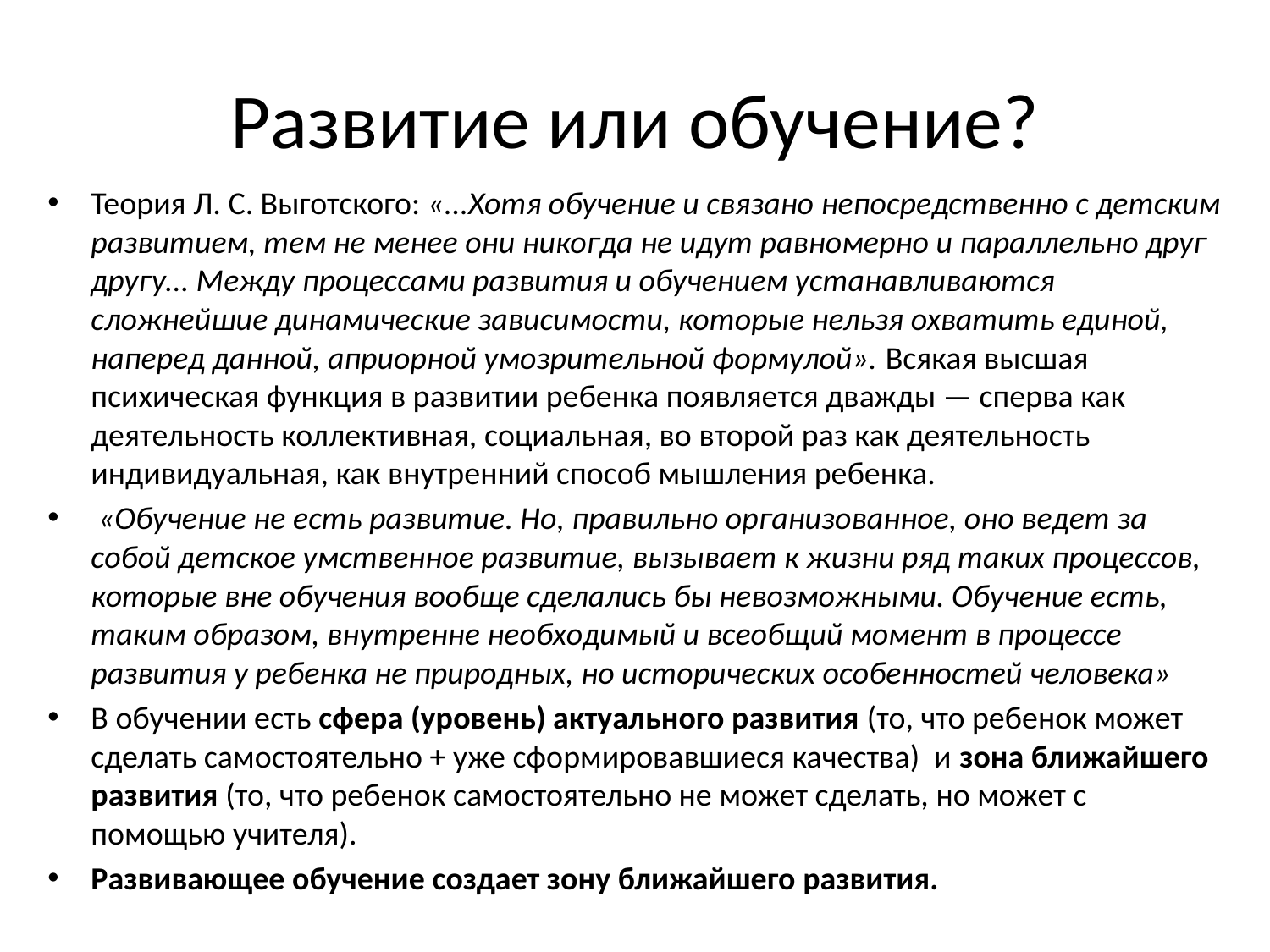

# Развитие или обучение?
Теория Л. С. Выготского: «...Хотя обучение и связано непосредственно с детским развитием, тем не менее они никогда не идут равномерно и параллельно друг другу... Между процессами развития и обучением устанавливаются сложнейшие динамические зависимости, которые нельзя охватить единой, наперед данной, априорной умозрительной формулой». Всякая высшая психическая функция в развитии ребенка появляется дважды — сперва как деятельность коллективная, социальная, во второй раз как деятельность индивидуальная, как внутренний способ мышления ребенка.
 «Обучение не есть развитие. Но, правильно организованное, оно ведет за собой детское умственное развитие, вызывает к жизни ряд таких процессов, которые вне обучения вообще сделались бы невозможными. Обучение есть, таким образом, внутренне необходимый и всеобщий момент в процессе развития у ребенка не природных, но исторических особенностей человека»
В обучении есть сфера (уровень) актуального развития (то, что ребенок может сделать самостоятельно + уже сформировавшиеся качества)  и зона ближайшего развития (то, что ребенок самостоятельно не может сделать, но может с помощью учителя).
Развивающее обучение создает зону ближайшего развития.